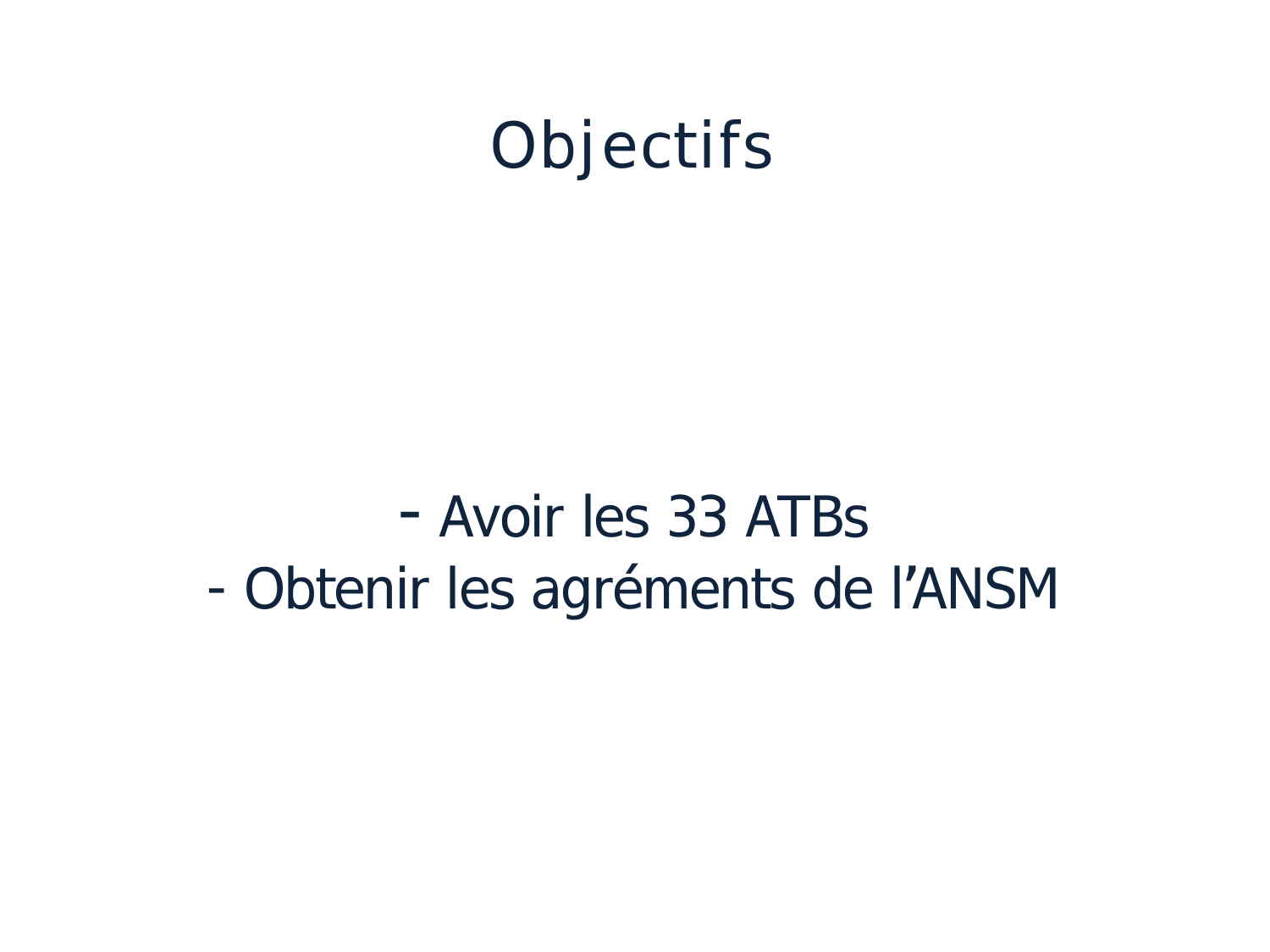

# Objectifs - Avoir les 33 ATBs - Obtenir les agréments de l’ANSM